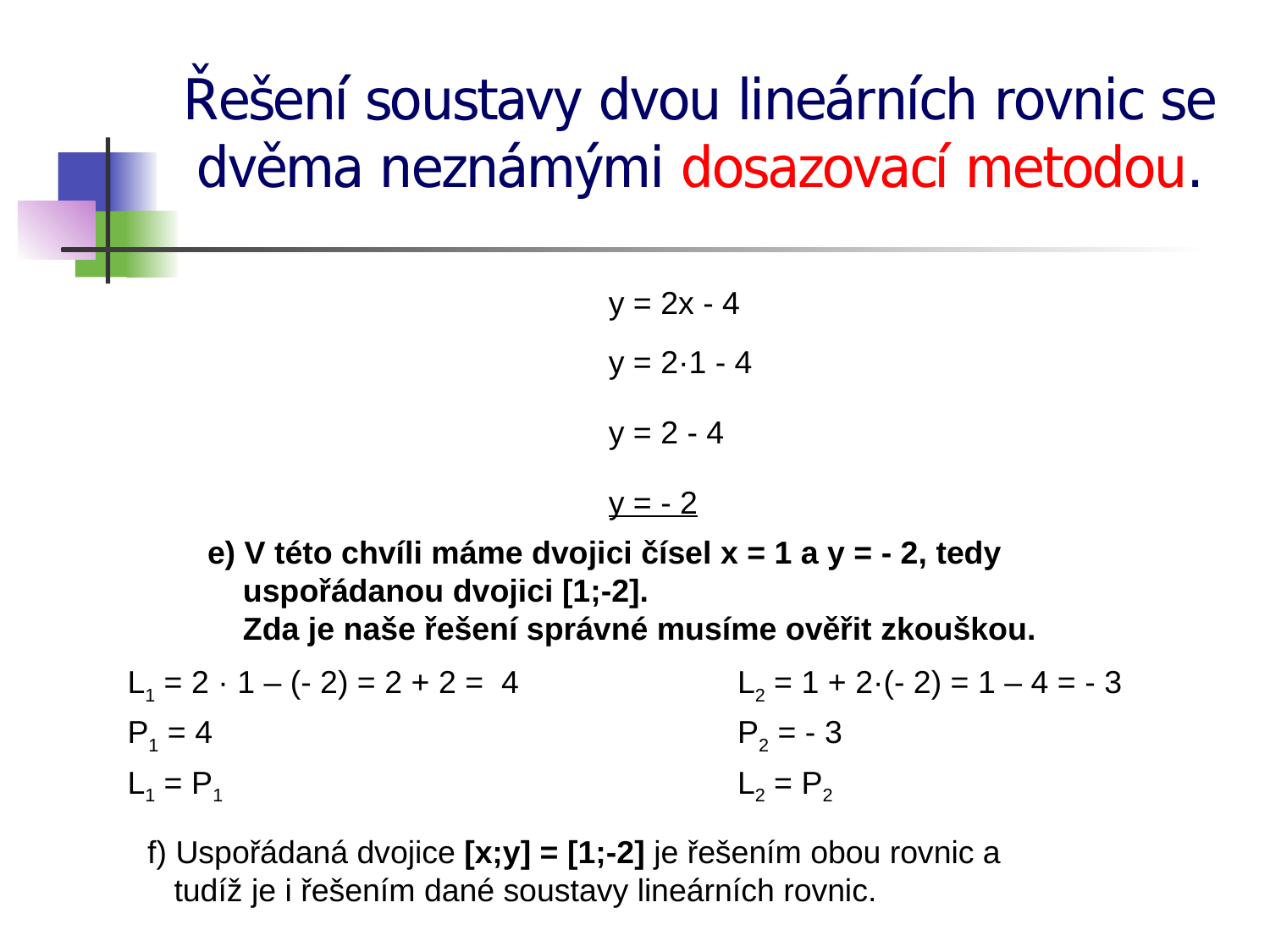

# Řešení soustavy dvou lineárních rovnic se dvěma neznámými dosazovací metodou.
        y = 2x - 4
        y = 2·1 - 4
        y = 2 - 4
        y = - 2
e) V této chvíli máme dvojici čísel x = 1 a y = - 2, tedy
    uspořádanou dvojici [1;-2].
    Zda je naše řešení správné musíme ověřit zkouškou.
L1 = 2 · 1 – (- 2) = 2 + 2 =  4
L2 = 1 + 2·(- 2) = 1 – 4 = - 3
P1 = 4
P2 = - 3
L1 = P1
L2 = P2
f) Uspořádaná dvojice [x;y] = [1;-2] je řešením obou rovnic a
   tudíž je i řešením dané soustavy lineárních rovnic.